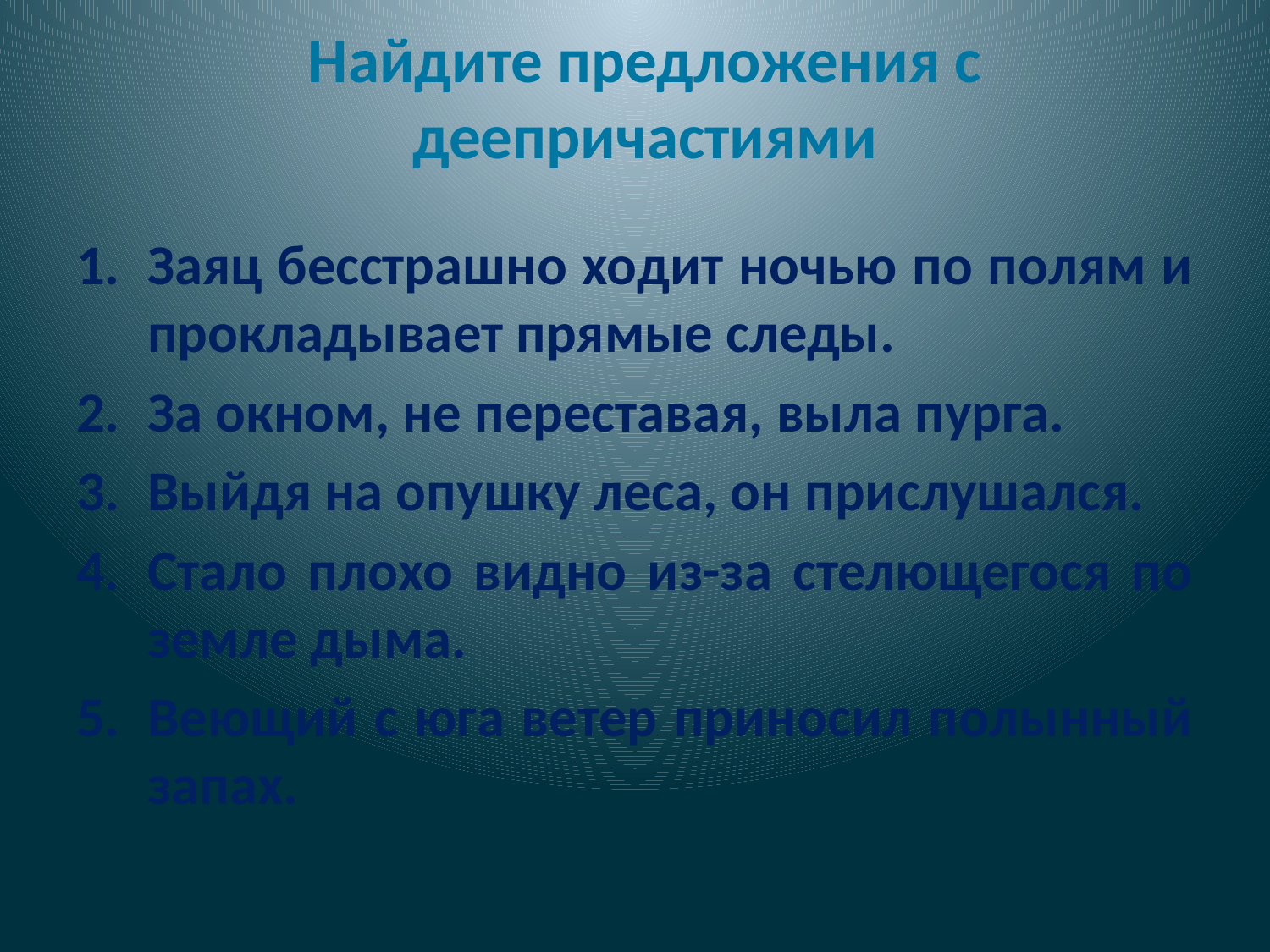

Найдите предложения с деепричастиями
Заяц бесстрашно ходит ночью по полям и прокладывает прямые следы.
За окном, не переставая, выла пурга.
Выйдя на опушку леса, он прислушался.
Стало плохо видно из-за стелющегося по земле дыма.
Веющий с юга ветер приносил полынный запах.